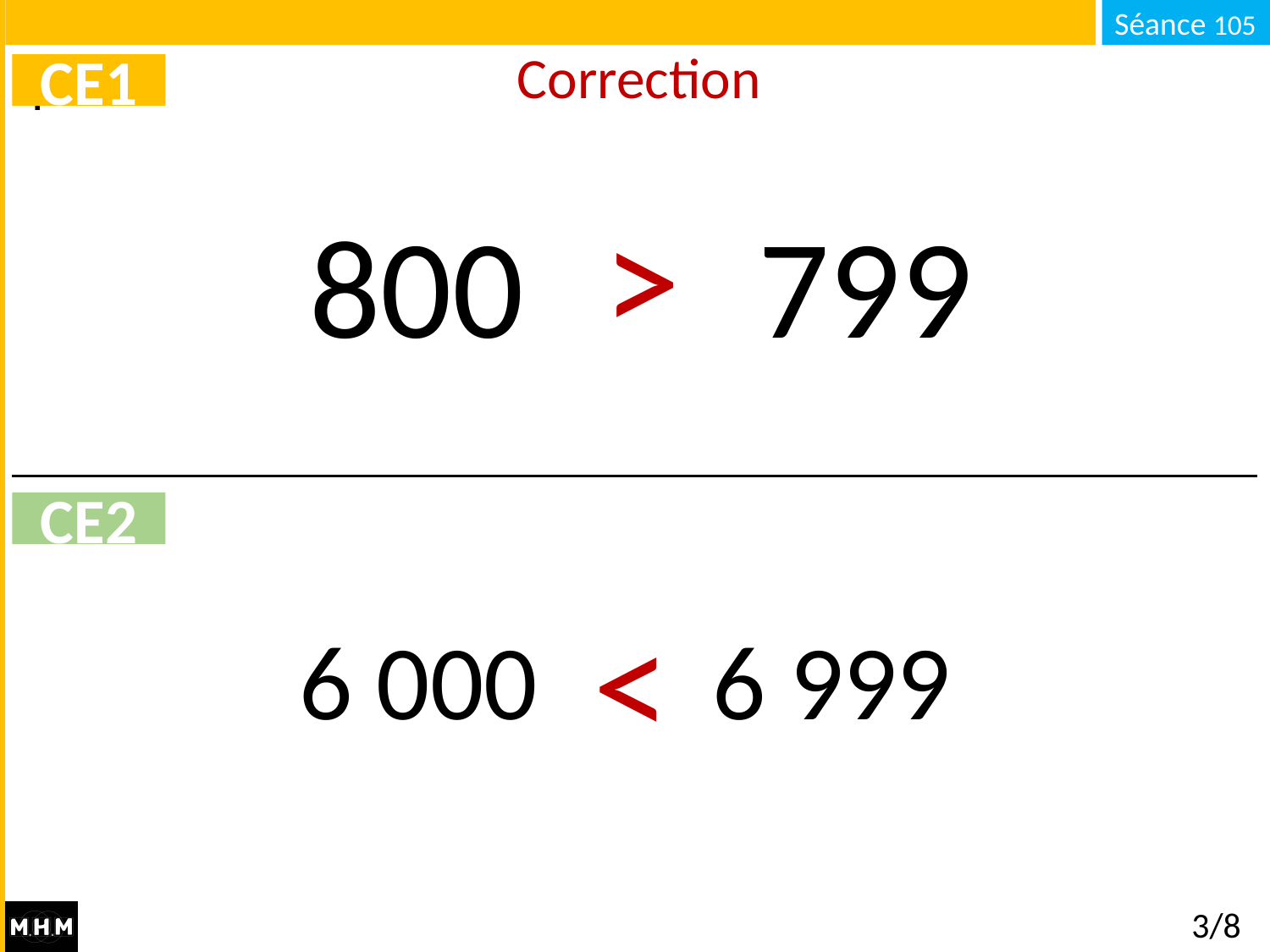

# Correction
CE1
>
800 . . . 799
CE2
<
6 000 . . . 6 999
3/8